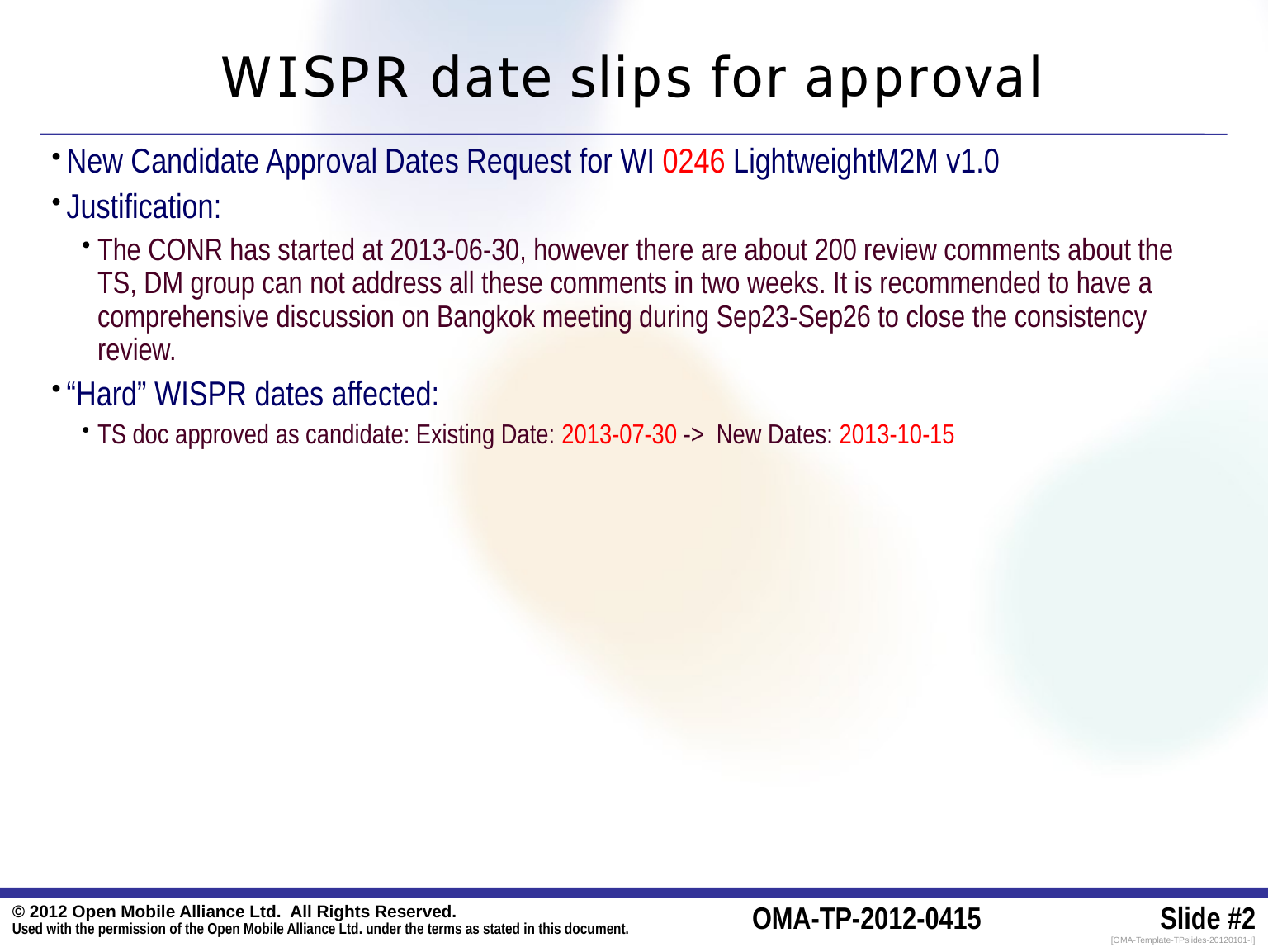

# WISPR date slips for approval
New Candidate Approval Dates Request for WI 0246 LightweightM2M v1.0
Justification:
The CONR has started at 2013-06-30, however there are about 200 review comments about the TS, DM group can not address all these comments in two weeks. It is recommended to have a comprehensive discussion on Bangkok meeting during Sep23-Sep26 to close the consistency review.
“Hard” WISPR dates affected:
TS doc approved as candidate: Existing Date: 2013-07-30 ->  New Dates: 2013-10-15